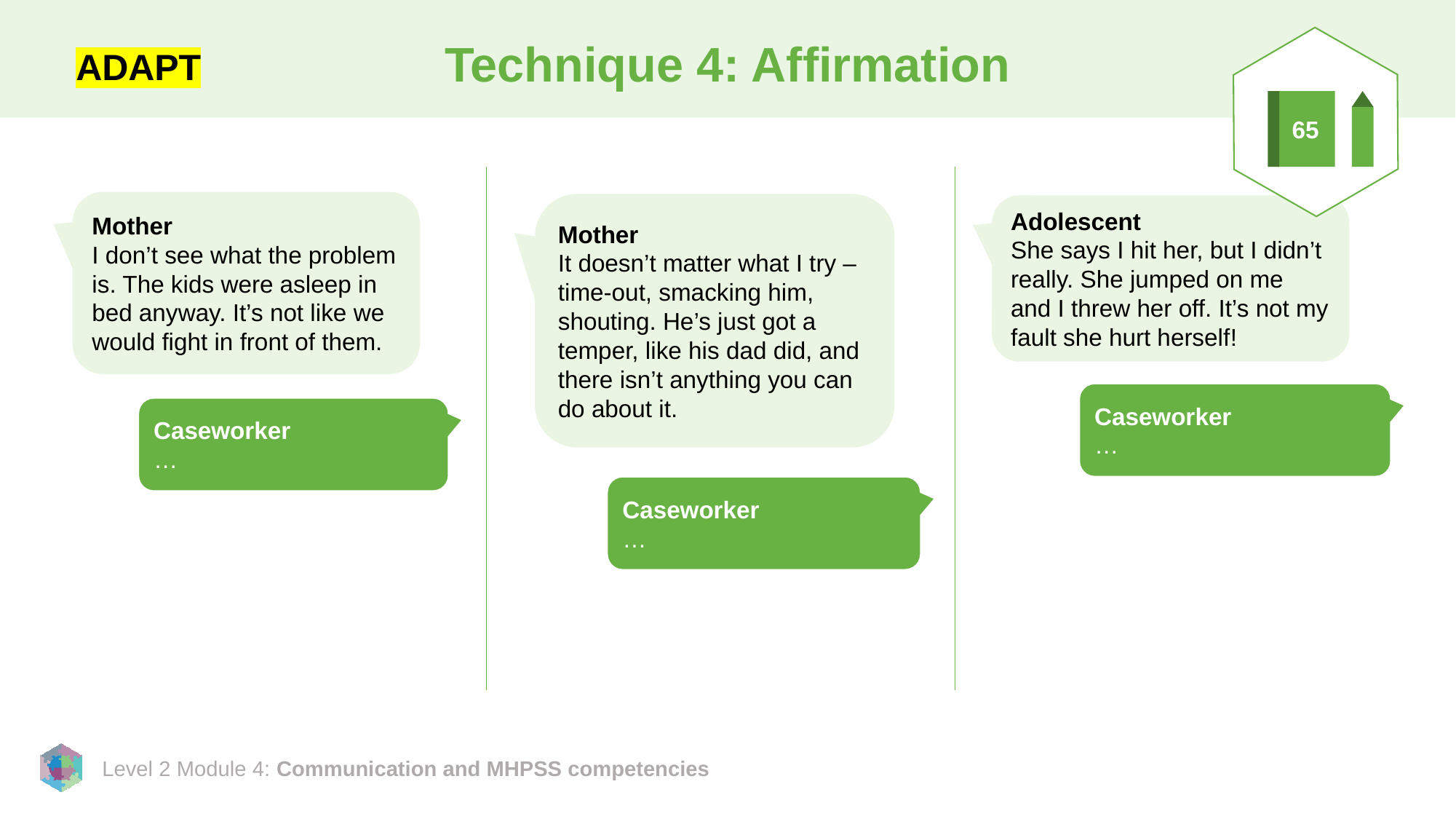

# Technique 4: Affirmation
ADAPT

65

Mother
I don’t see what the problem is. The kids were asleep in bed anyway. It’s not like we would fight in front of them.
Mother
It doesn’t matter what I try – time-out, smacking him, shouting. He’s just got a temper, like his dad did, and there isn’t anything you can do about it.
Adolescent
She says I hit her, but I didn’t really. She jumped on me and I threw her off. It’s not my fault she hurt herself!
Caseworker
…
Caseworker
…
Caseworker
…